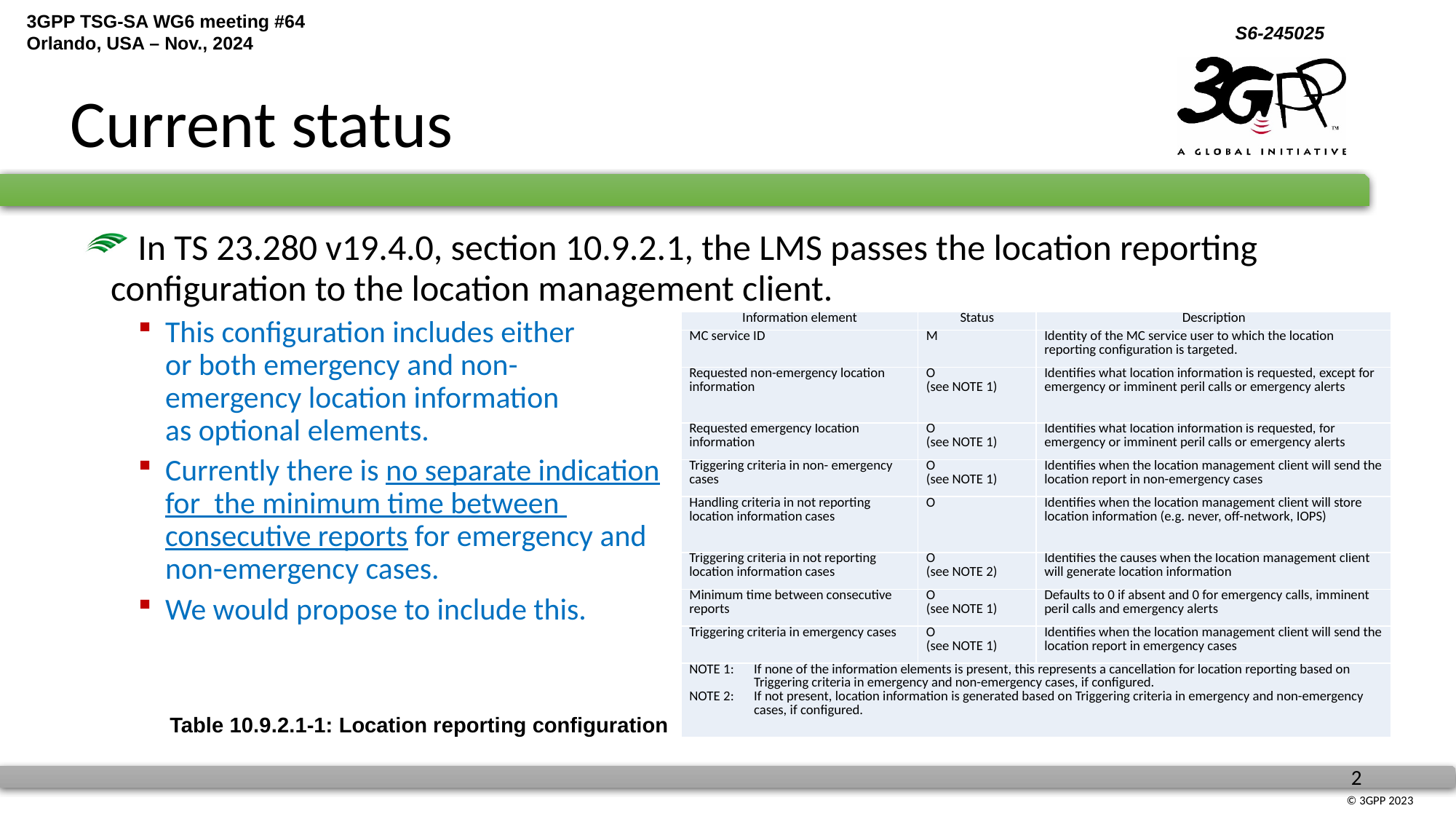

# Current status
 In TS 23.280 v19.4.0, section 10.9.2.1, the LMS passes the location reporting configuration to the location management client.
This configuration includes either
or both emergency and non-
emergency location information
as optional elements.
Currently there is no separate indication
for  the minimum time between
consecutive reports for emergency and
non-emergency cases.
We would propose to include this.
| Information element | Status | Description |
| --- | --- | --- |
| MC service ID | M | Identity of the MC service user to which the location reporting configuration is targeted. |
| Requested non-emergency location information | O (see NOTE 1) | Identifies what location information is requested, except for emergency or imminent peril calls or emergency alerts |
| Requested emergency location information | O (see NOTE 1) | Identifies what location information is requested, for emergency or imminent peril calls or emergency alerts |
| Triggering criteria in non- emergency cases | O (see NOTE 1) | Identifies when the location management client will send the location report in non-emergency cases |
| Handling criteria in not reporting location information cases | O | Identifies when the location management client will store location information (e.g. never, off-network, IOPS) |
| Triggering criteria in not reporting location information cases | O (see NOTE 2) | Identifies the causes when the location management client will generate location information |
| Minimum time between consecutive reports | O (see NOTE 1) | Defaults to 0 if absent and 0 for emergency calls, imminent peril calls and emergency alerts |
| Triggering criteria in emergency cases | O (see NOTE 1) | Identifies when the location management client will send the location report in emergency cases |
| NOTE 1: If none of the information elements is present, this represents a cancellation for location reporting based on Triggering criteria in emergency and non-emergency cases, if configured. NOTE 2: If not present, location information is generated based on Triggering criteria in emergency and non-emergency cases, if configured. |  |  |
Table 10.9.2.1-1: Location reporting configuration